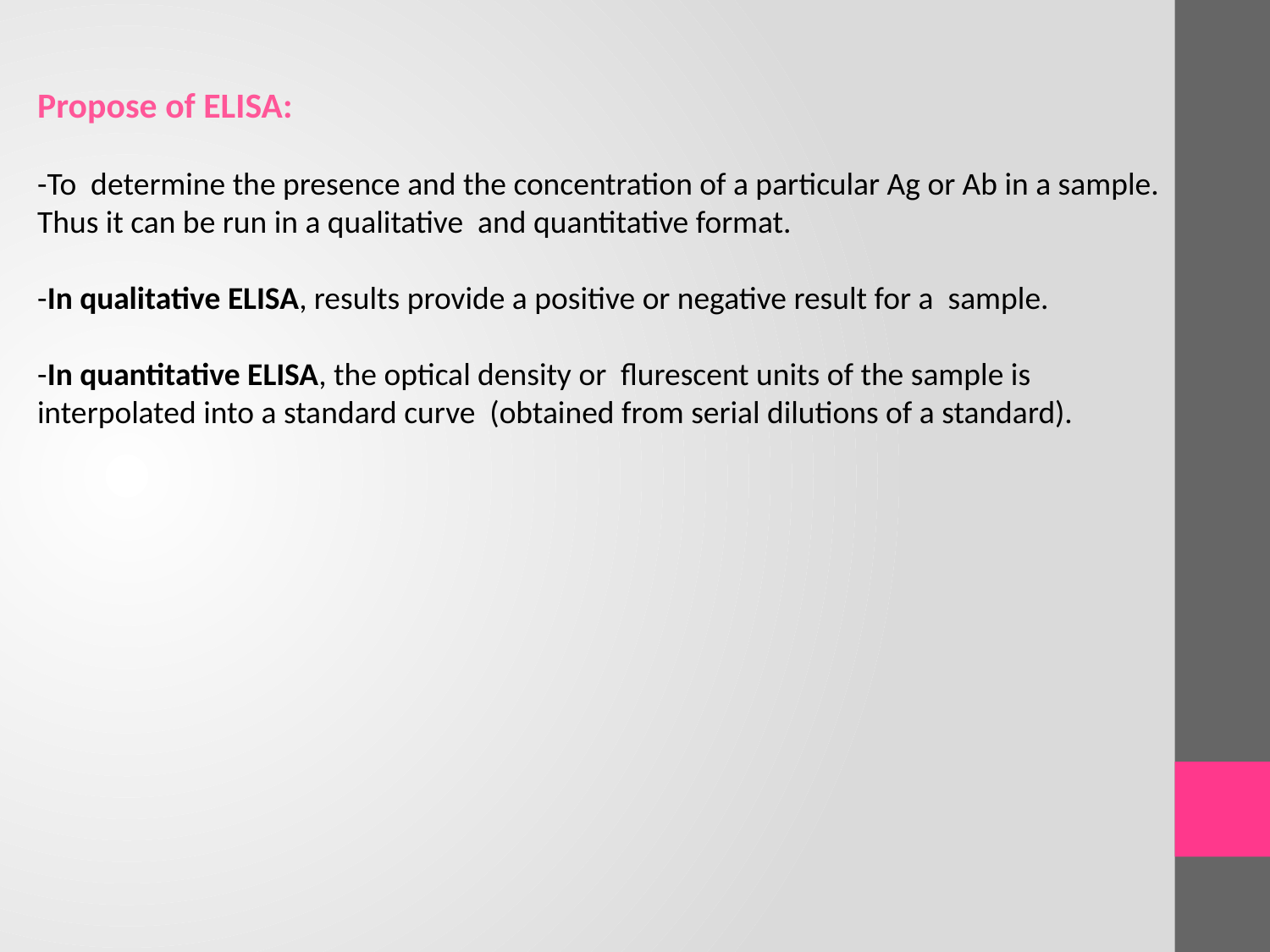

Propose of ELISA:

-To  determine the presence and the concentration of a particular Ag or Ab in a sample. Thus it can be run in a qualitative  and quantitative format.

-In qualitative ELISA, results provide a positive or negative result for a  sample.

-In quantitative ELISA, the optical density or  flurescent units of the sample is interpolated into a standard curve  (obtained from serial dilutions of a standard).